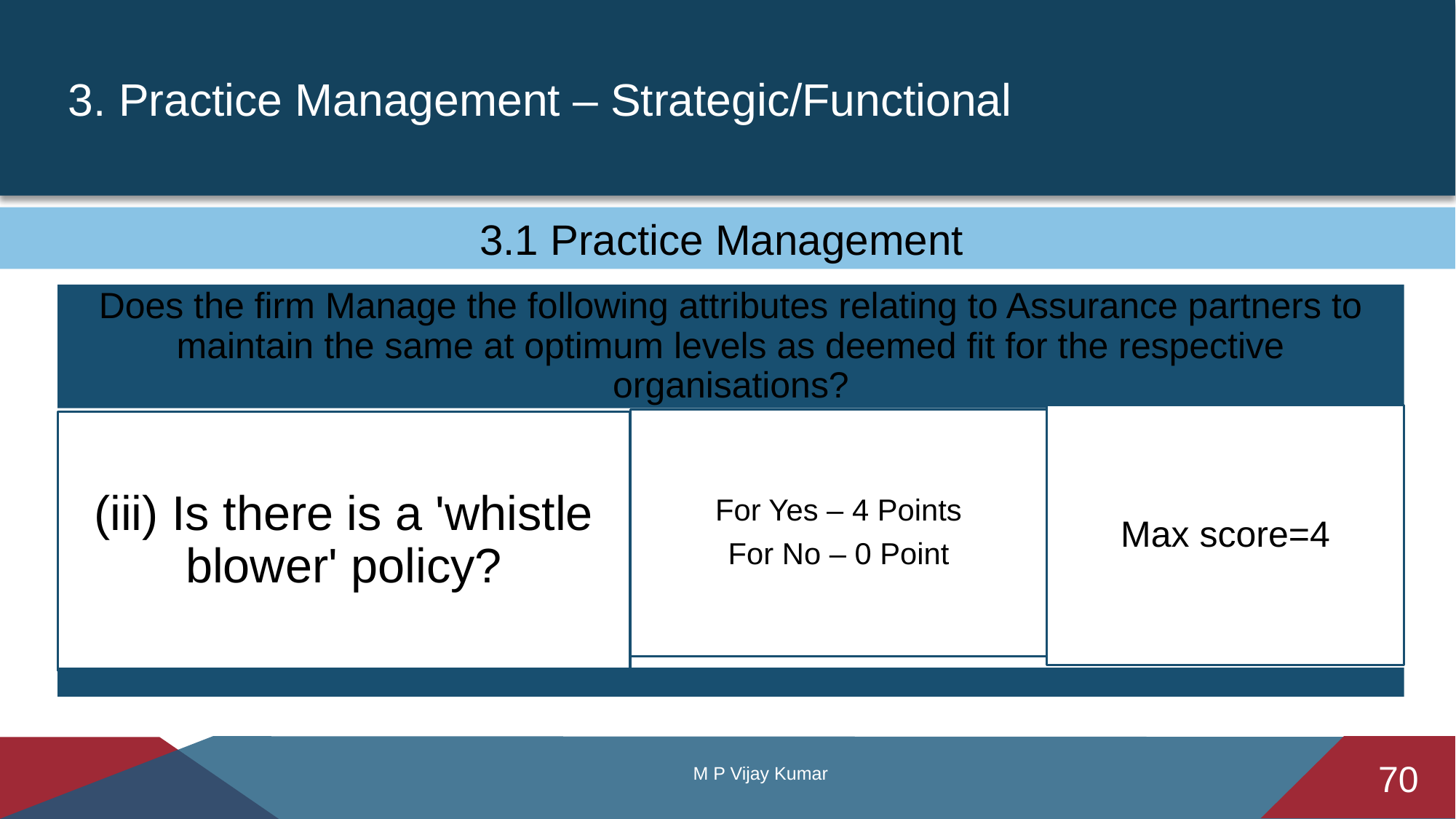

3. Practice Management – Strategic/Functional
3.1 Practice Management
Does the firm Manage the following attributes relating to Assurance partners to maintain the same at optimum levels as deemed fit for the respective organisations?
(iii) Is there is a 'whistle blower' policy?
For Yes – 4 Points
For No – 0 Point
Max score=4